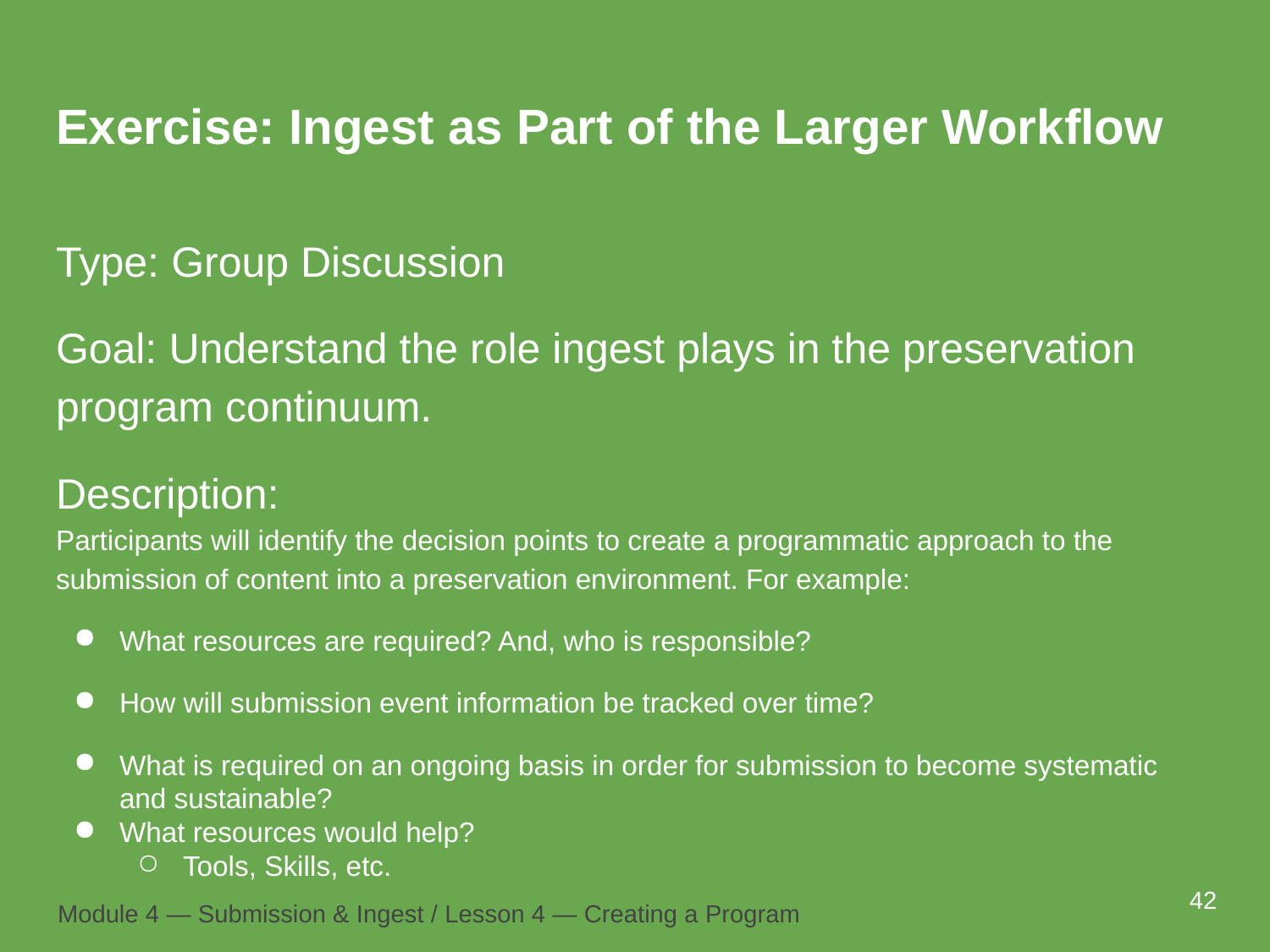

# Exercise: Ingest as Part of the Larger Workflow
Type: Group Discussion
Goal: Understand the role ingest plays in the preservation program continuum.
Description:
Participants will identify the decision points to create a programmatic approach to the submission of content into a preservation environment. For example:
What resources are required? And, who is responsible?
How will submission event information be tracked over time?
What is required on an ongoing basis in order for submission to become systematic and sustainable?
What resources would help?
Tools, Skills, etc.

42
Module 4 — Submission & Ingest / Lesson 4 — Creating a Program